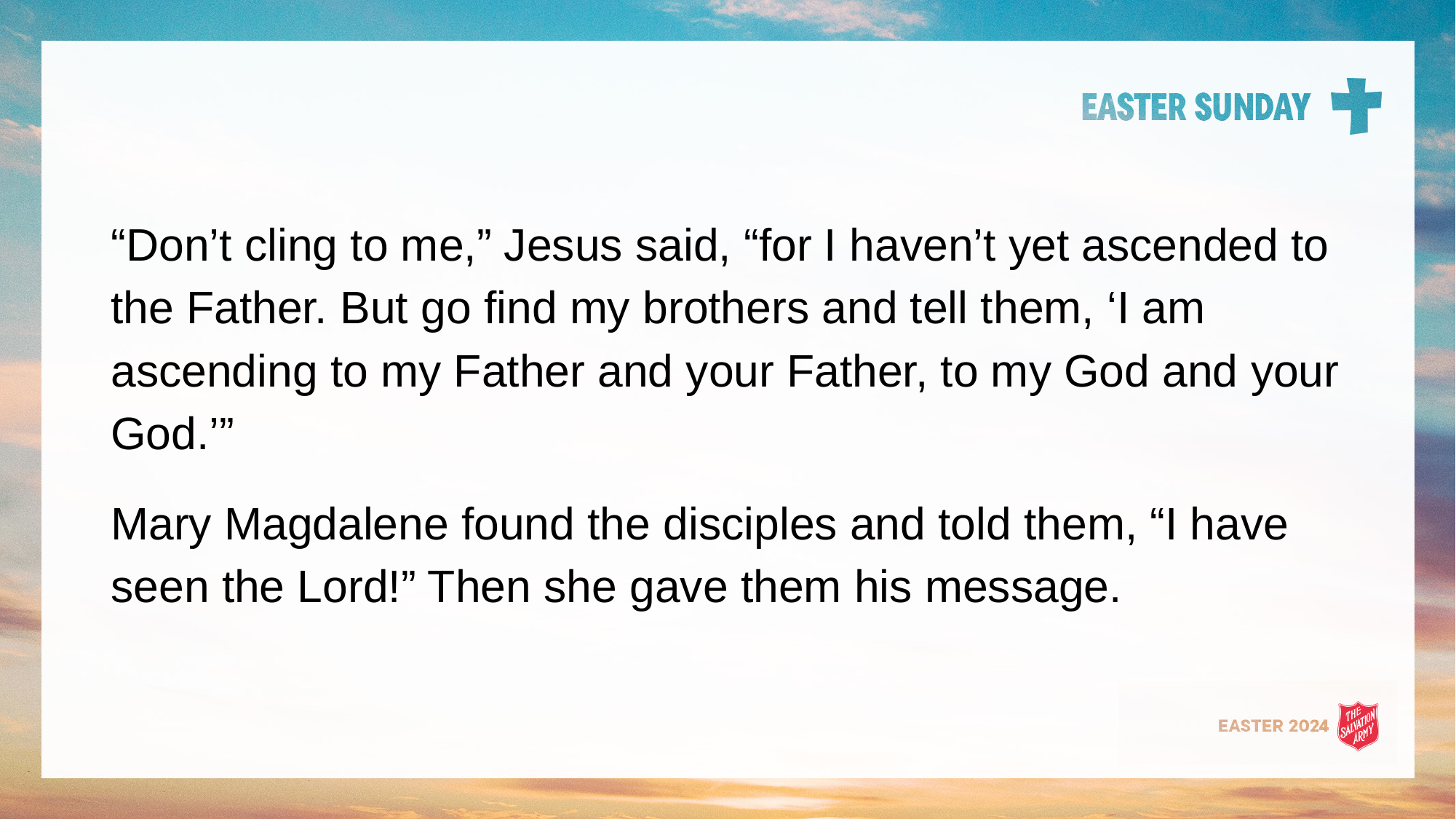

“Don’t cling to me,” Jesus said, “for I haven’t yet ascended to the Father. But go find my brothers and tell them, ‘I am ascending to my Father and your Father, to my God and your God.’”
Mary Magdalene found the disciples and told them, “I have seen the Lord!” Then she gave them his message.